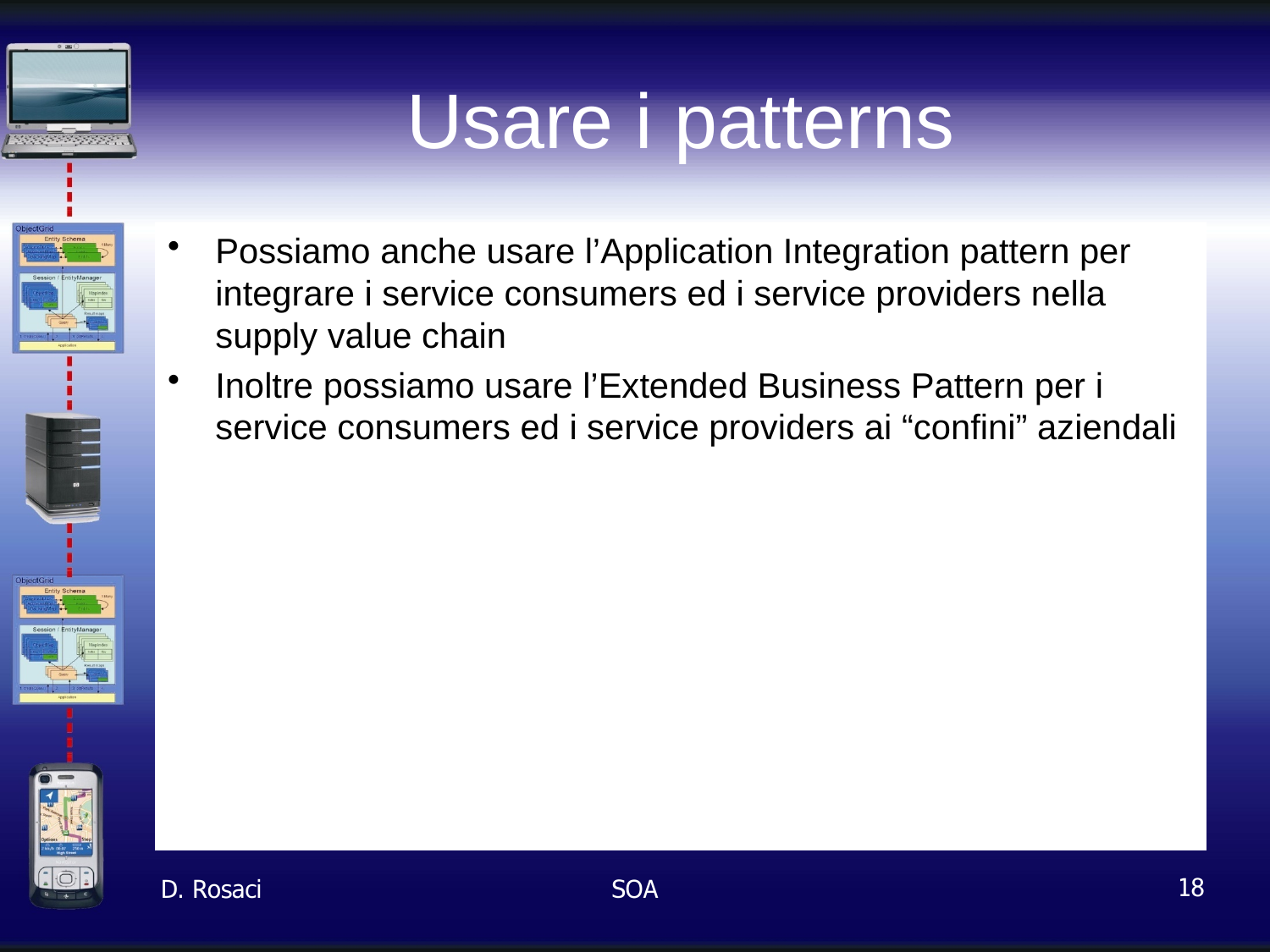

# Usare i patterns
Possiamo anche usare l’Application Integration pattern per integrare i service consumers ed i service providers nella supply value chain
Inoltre possiamo usare l’Extended Business Pattern per i service consumers ed i service providers ai “confini” aziendali
D. Rosaci
SOA